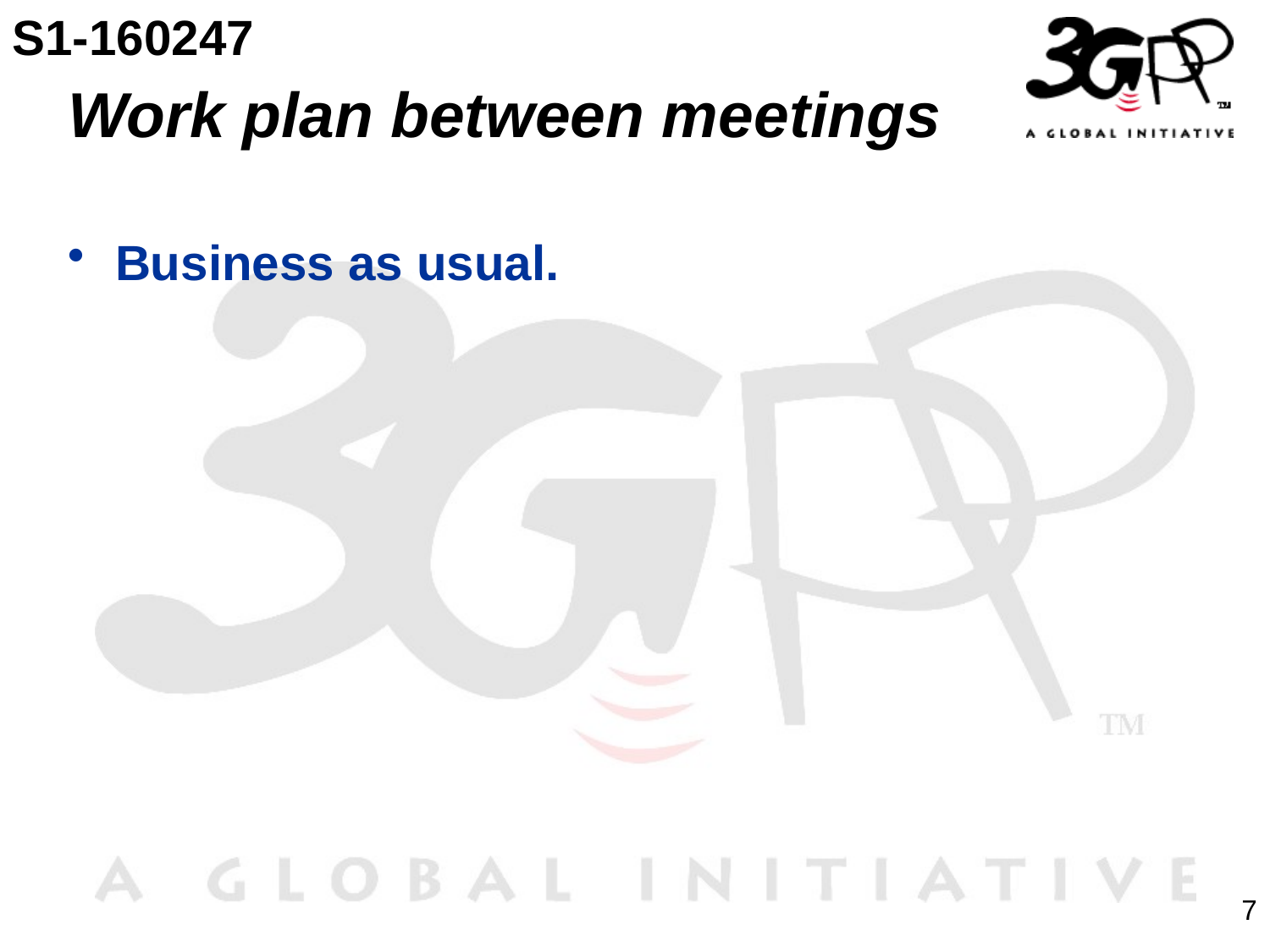

S1-160247
# Work plan between meetings

Business as usual.
7